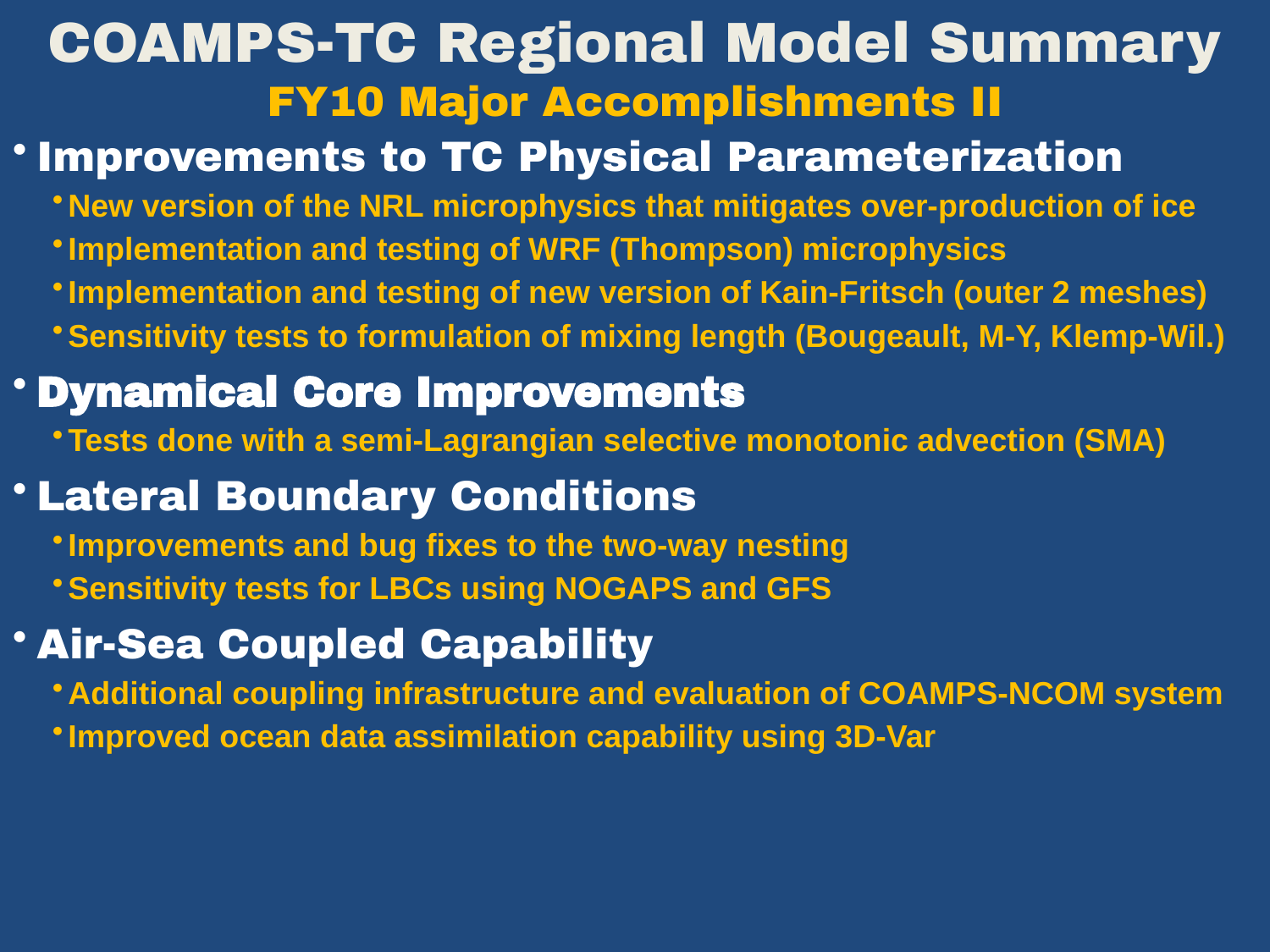

COAMPS-TC Regional Model Summary
FY10 Major Accomplishments II
Improvements to TC Physical Parameterization
New version of the NRL microphysics that mitigates over-production of ice
Implementation and testing of WRF (Thompson) microphysics
Implementation and testing of new version of Kain-Fritsch (outer 2 meshes)
Sensitivity tests to formulation of mixing length (Bougeault, M-Y, Klemp-Wil.)
Dynamical Core Improvements
Tests done with a semi-Lagrangian selective monotonic advection (SMA)
Lateral Boundary Conditions
Improvements and bug fixes to the two-way nesting
Sensitivity tests for LBCs using NOGAPS and GFS
Air-Sea Coupled Capability
Additional coupling infrastructure and evaluation of COAMPS-NCOM system
Improved ocean data assimilation capability using 3D-Var